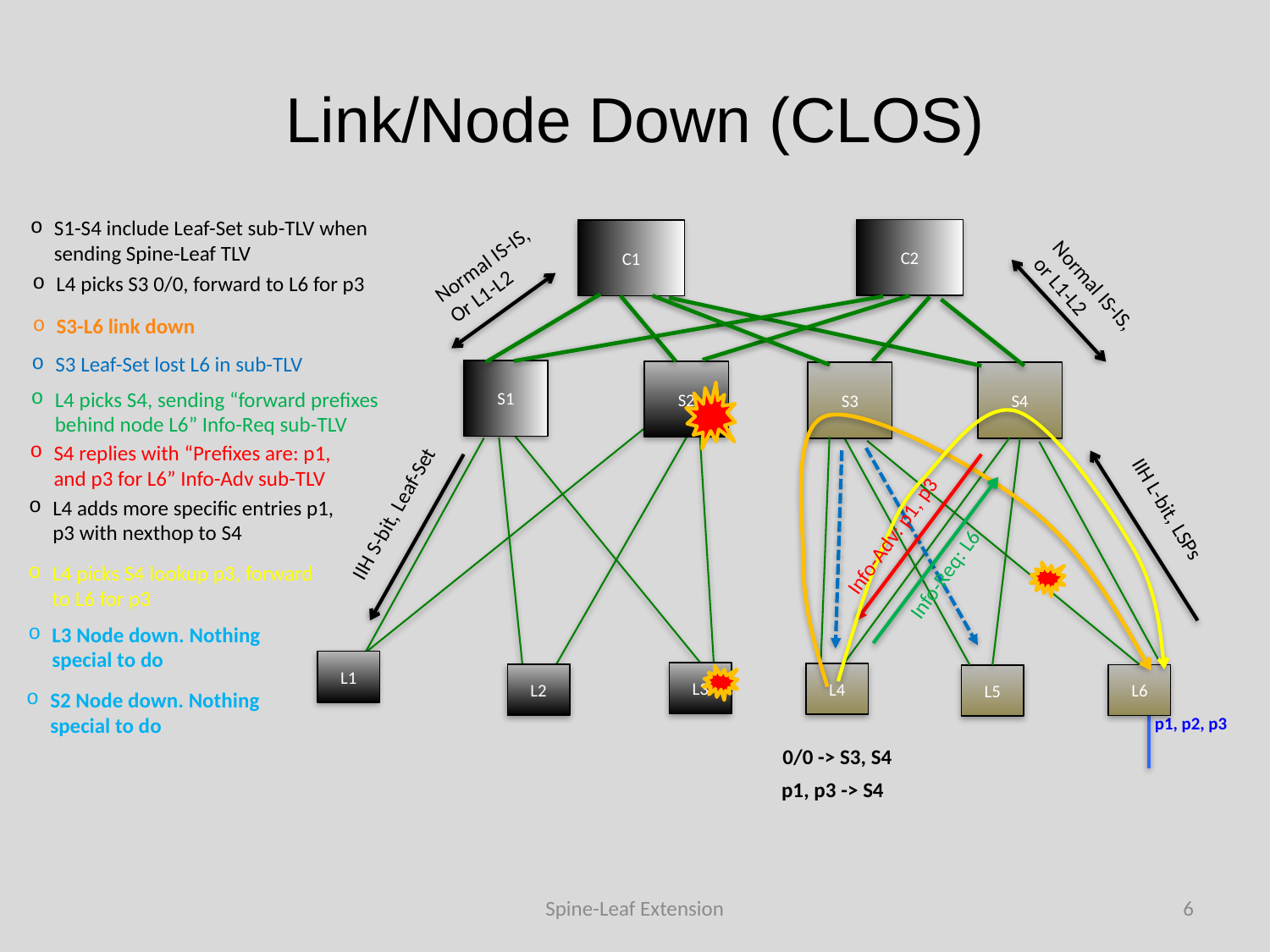

# Link/Node Down (CLOS)
S1-S4 include Leaf-Set sub-TLV when sending Spine-Leaf TLV
C2
C1
Normal IS-IS,
Or L1-L2
L4 picks S3 0/0, forward to L6 for p3
Normal IS-IS, or L1-L2
S3-L6 link down
S3 Leaf-Set lost L6 in sub-TLV
S1
S2
S4
S3
L4 picks S4, sending “forward prefixes behind node L6” Info-Req sub-TLV

S4 replies with “Prefixes are: p1, and p3 for L6” Info-Adv sub-TLV
L4 adds more specific entries p1, p3 with nexthop to S4
IIH L-bit, LSPs
IIH S-bit, Leaf-Set
Info-Adv: p1, p3
L4 picks S4 lookup p3, forward to L6 for p3
Info-Req: L6

L3 Node down. Nothing special to do
L1
L3
L4
L2
L6
L5

S2 Node down. Nothing special to do
p1, p2, p3
0/0 -> S3, S4
p1, p3 -> S4
Spine-Leaf Extension
6